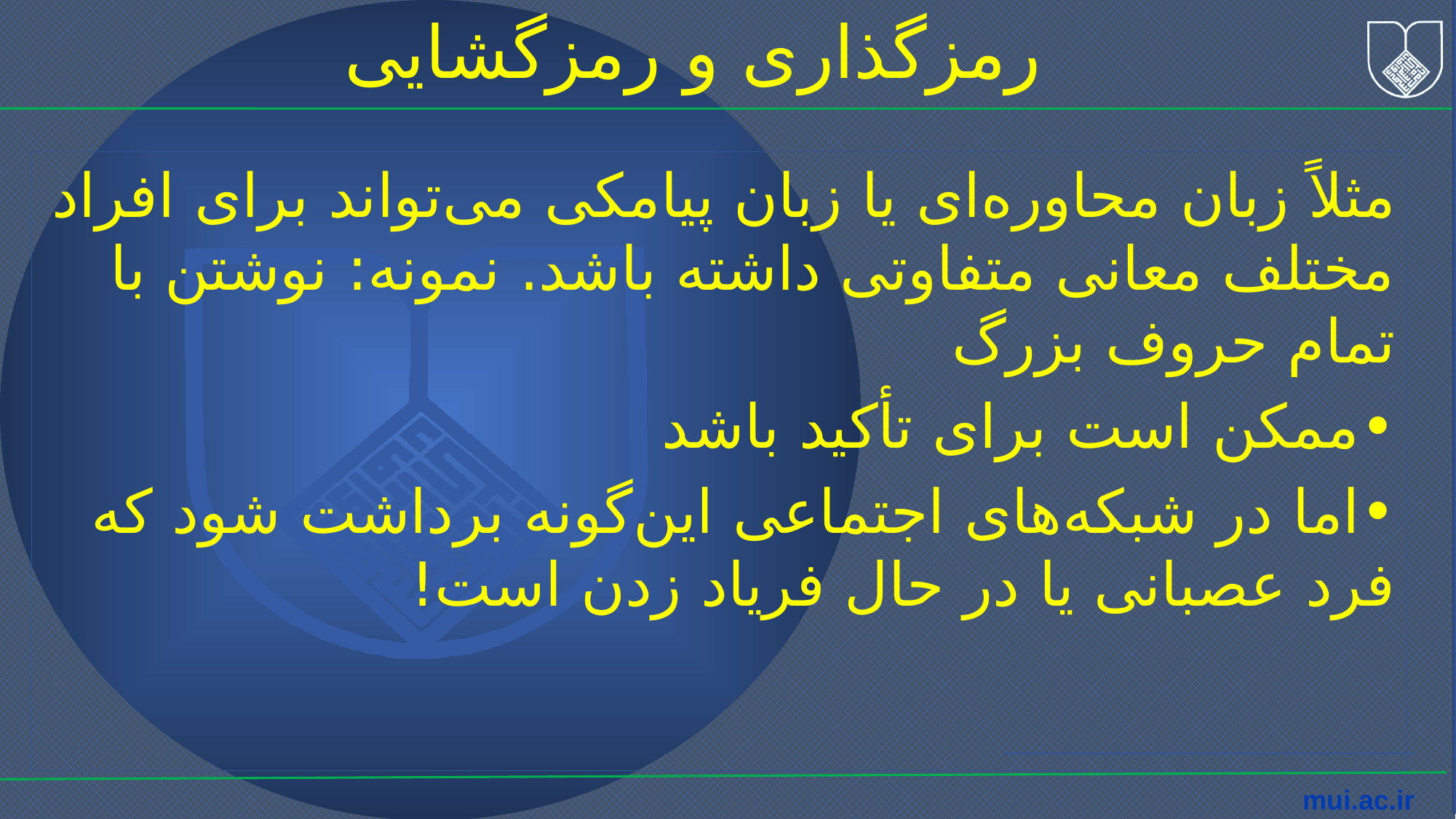

رمزگذاری و رمزگشایی
مثلاً زبان محاوره‌ای یا زبان پیامکی می‌تواند برای افراد مختلف معانی متفاوتی داشته باشد. نمونه: نوشتن با تمام حروف بزرگ
•	ممکن است برای تأکید باشد
•	اما در شبکه‌های اجتماعی این‌گونه برداشت شود که فرد عصبانی یا در حال فریاد زدن است!